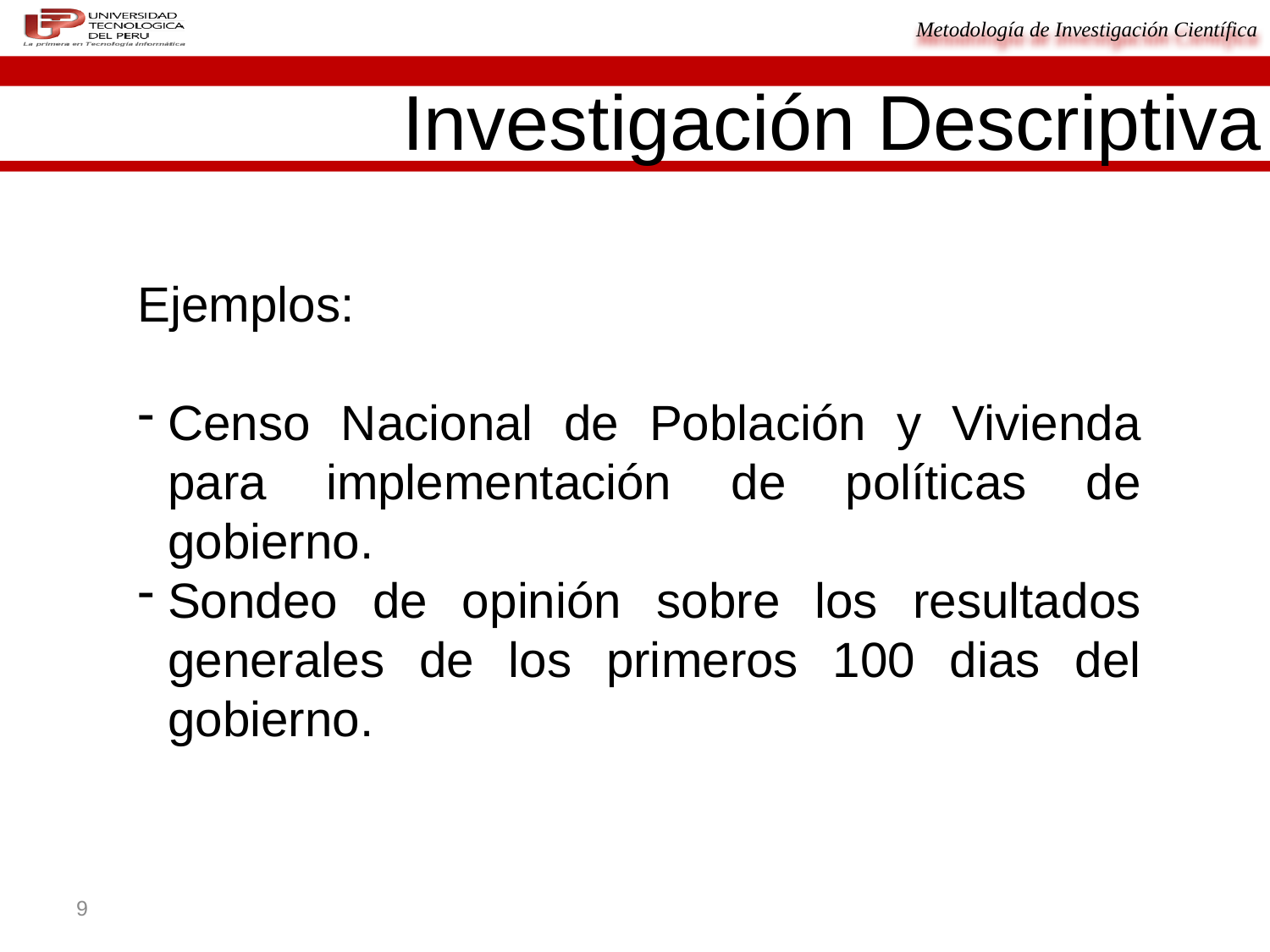

Investigación Descriptiva
Ejemplos:

Censo Nacional de Población y Vivienda para implementación de políticas de gobierno.
Sondeo de opinión sobre los resultados generales de los primeros 100 dias del gobierno.

.

9